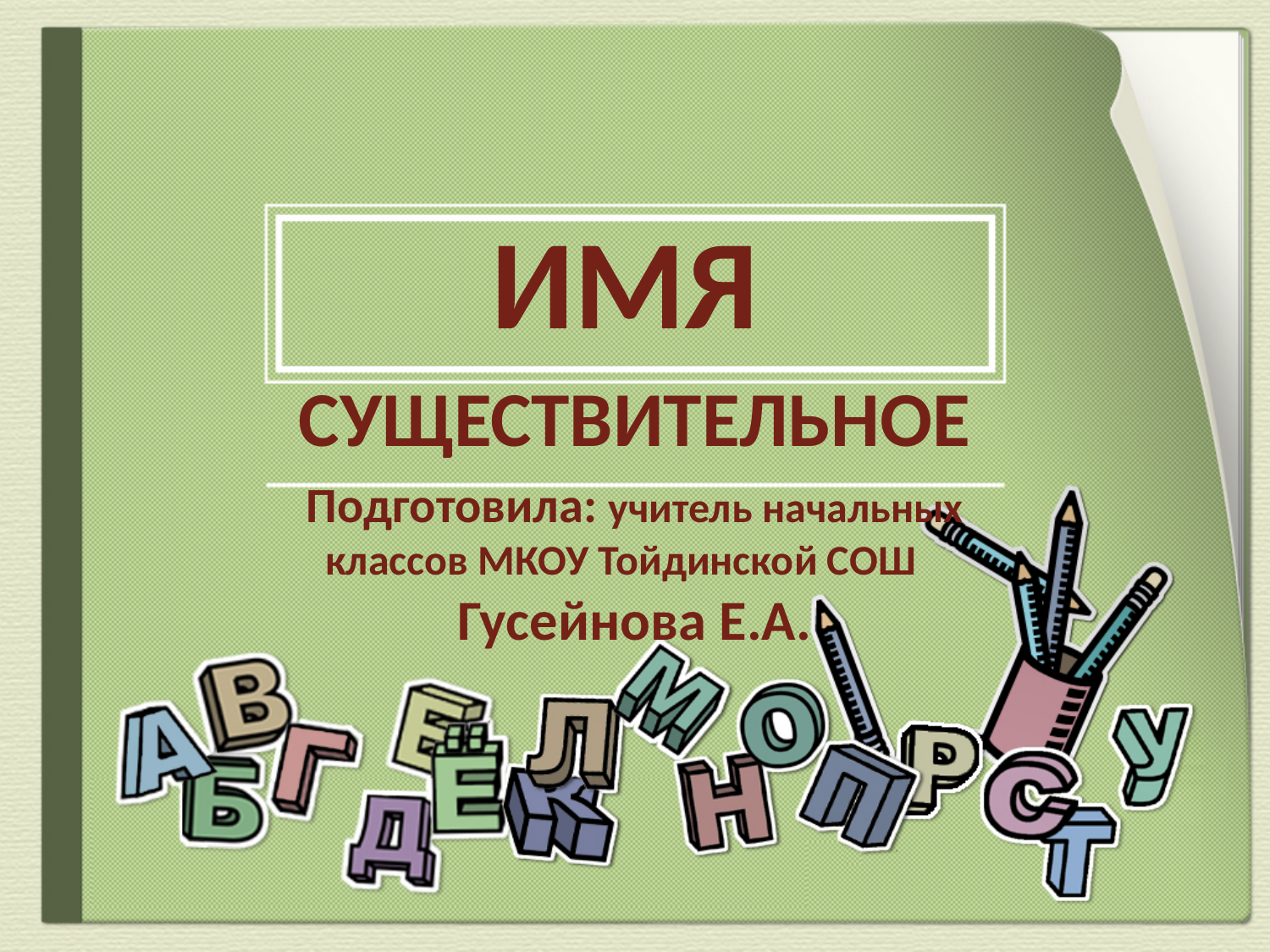

ИМЯ
СУЩЕСТВИТЕЛЬНОЕ
Подготовила: учитель начальных классов МКОУ Тойдинской СОШ    Гусейнова Е.А.
#